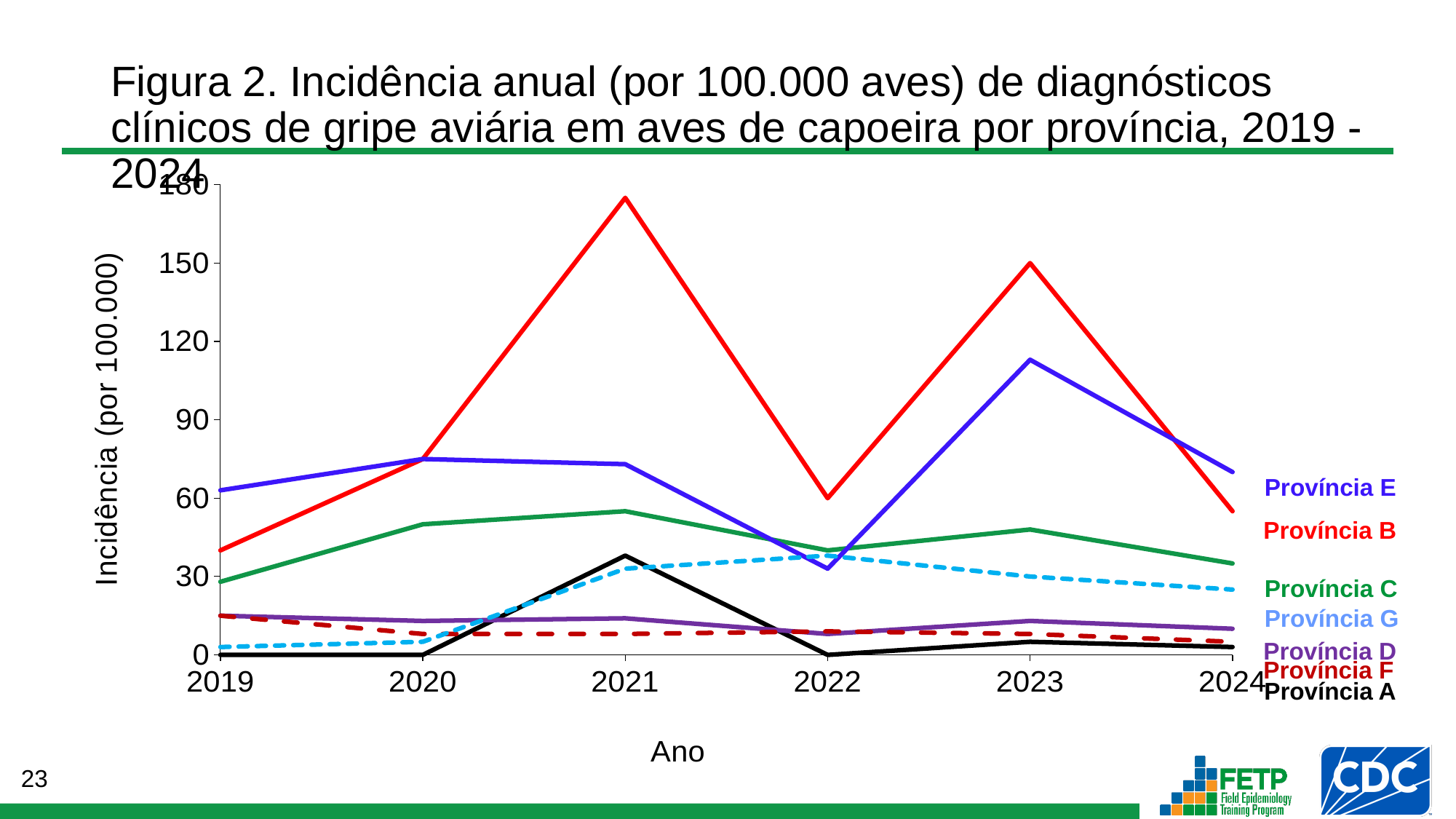

# Figura 2. Incidência anual (por 100.000 aves) de diagnósticos clínicos de gripe aviária em aves de capoeira por província, 2019 -2024

### Chart

| Category | Província A | Província B | Província C | Província D | Província E | Província F | Província G |
|---|---|---|---|---|---|---|---|
| 2019 | 0.0 | 40.0 | 28.0 | 15.0 | 63.0 | 15.0 | 3.0 |
| 2020 | 0.0 | 75.0 | 50.0 | 13.0 | 75.0 | 8.0 | 5.0 |
| 2021 | 38.0 | 175.0 | 55.0 | 14.0 | 73.0 | 8.0 | 33.0 |
| 2022 | 0.0 | 60.0 | 40.0 | 8.0 | 33.0 | 9.0 | 38.0 |
| 2023 | 5.0 | 150.0 | 48.0 | 13.0 | 113.0 | 8.0 | 30.0 |
| 2024 | 3.0 | 55.0 | 35.0 | 10.0 | 70.0 | 5.0 | 25.0 |
Província E
Província B
Província C
Província G
Província D
Província F
Província A